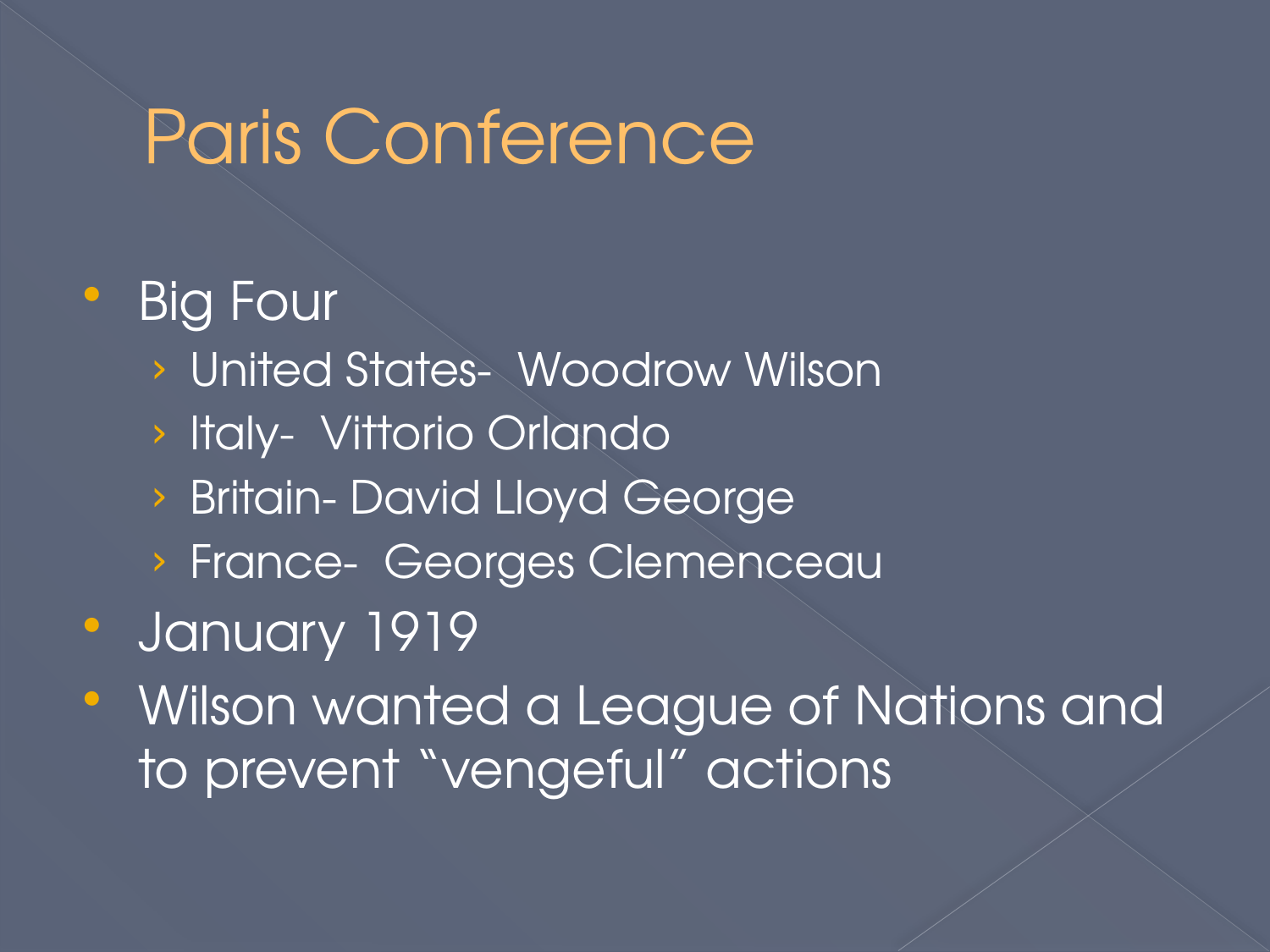

# Paris Conference
Big Four
United States-  Woodrow Wilson
Italy-  Vittorio Orlando
Britain- David Lloyd George
France-  Georges Clemenceau
January 1919
Wilson wanted a League of Nations and to prevent “vengeful” actions